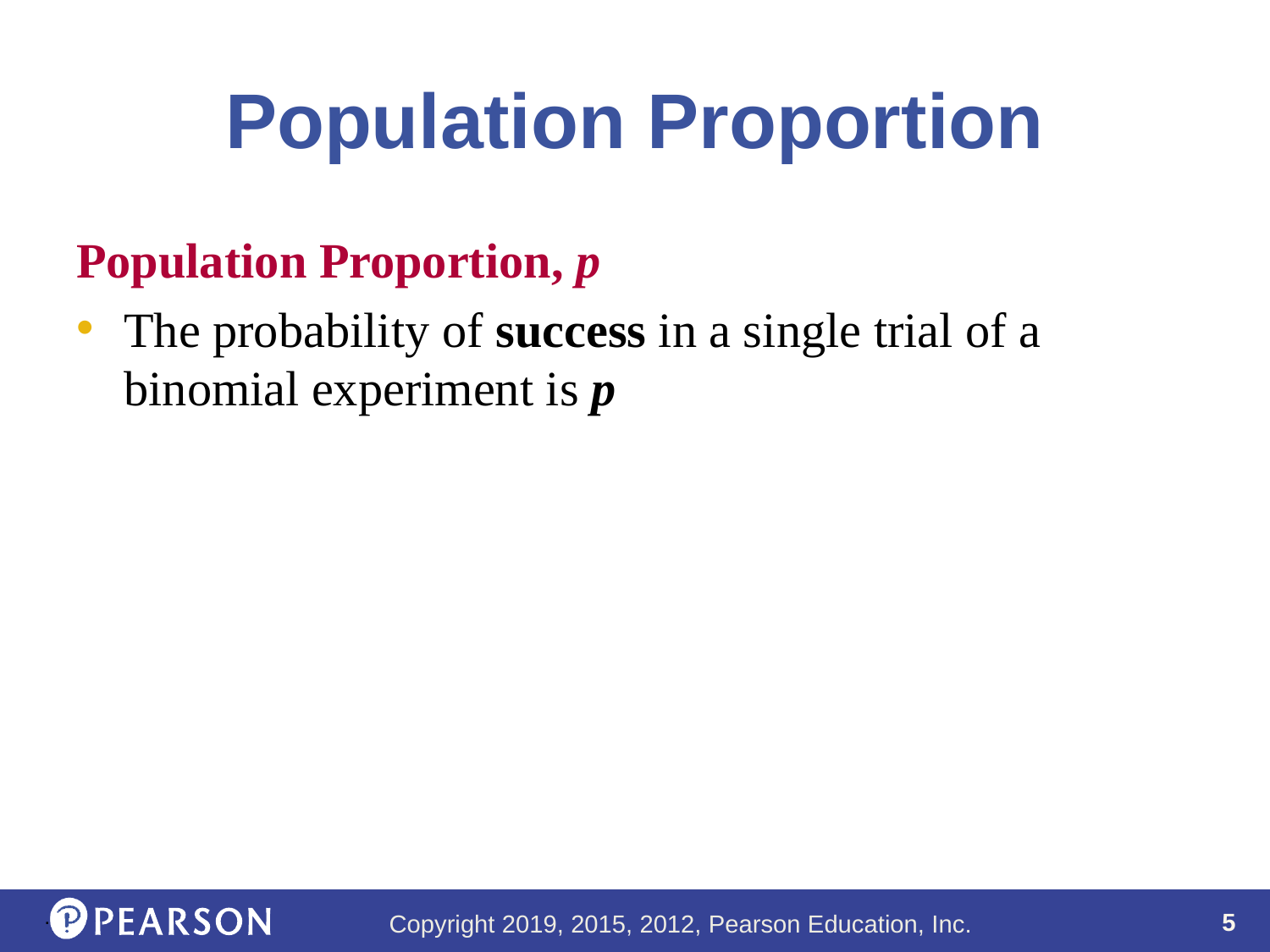

# Population Proportion
Population Proportion, p
The probability of success in a single trial of a binomial experiment is p

.